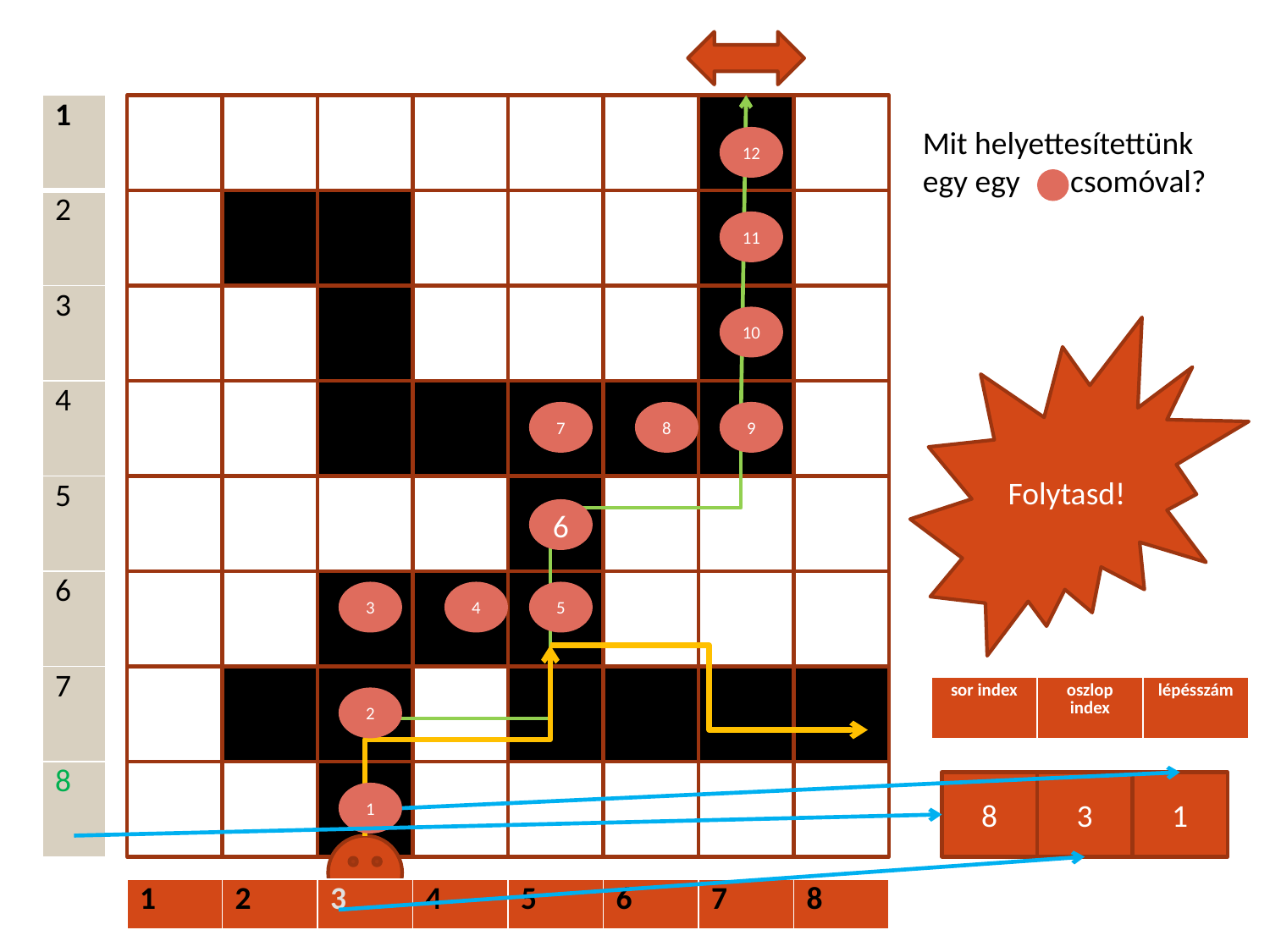

| 1 |
| --- |
| 2 |
| 3 |
| 4 |
| 5 |
| 6 |
| 7 |
| 8 |

Mit helyettesítettünk egy egy       csomóval?
12

11
10
Folytasd!
7
8
9
6
3
4
5
| sor index | oszlop index | lépésszám |
| --- | --- | --- |
2
8
3
1
1

| 1 | 2 | 3 | 4 | 5 | 6 | 7 | 8 |
| --- | --- | --- | --- | --- | --- | --- | --- |